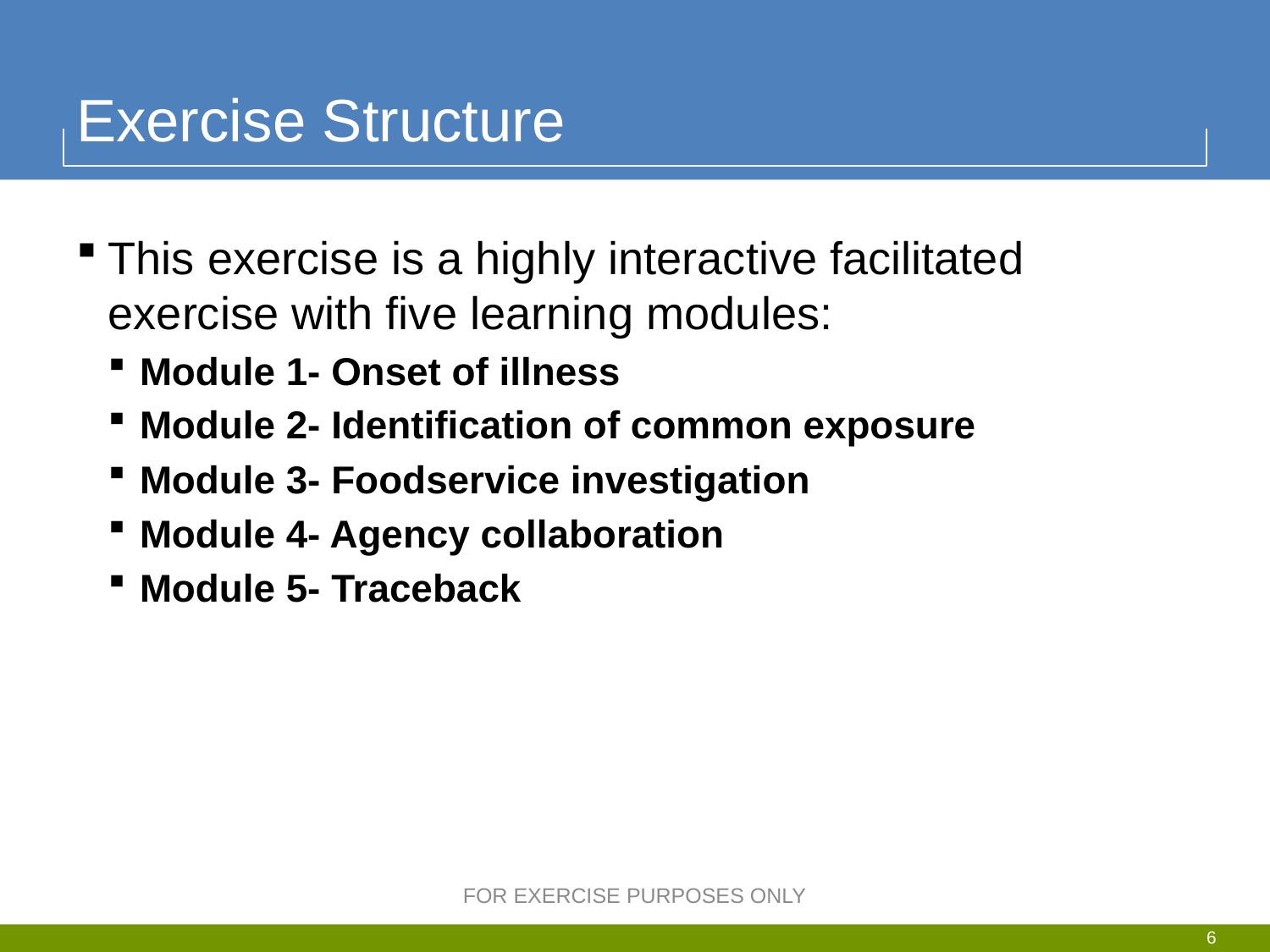

# Exercise Structure
This exercise is a highly interactive facilitated exercise with five learning modules:
Module 1- Onset of illness
Module 2- Identification of common exposure
Module 3- Foodservice investigation
Module 4- Agency collaboration
Module 5- Traceback

FOR EXERCISE PURPOSES ONLY